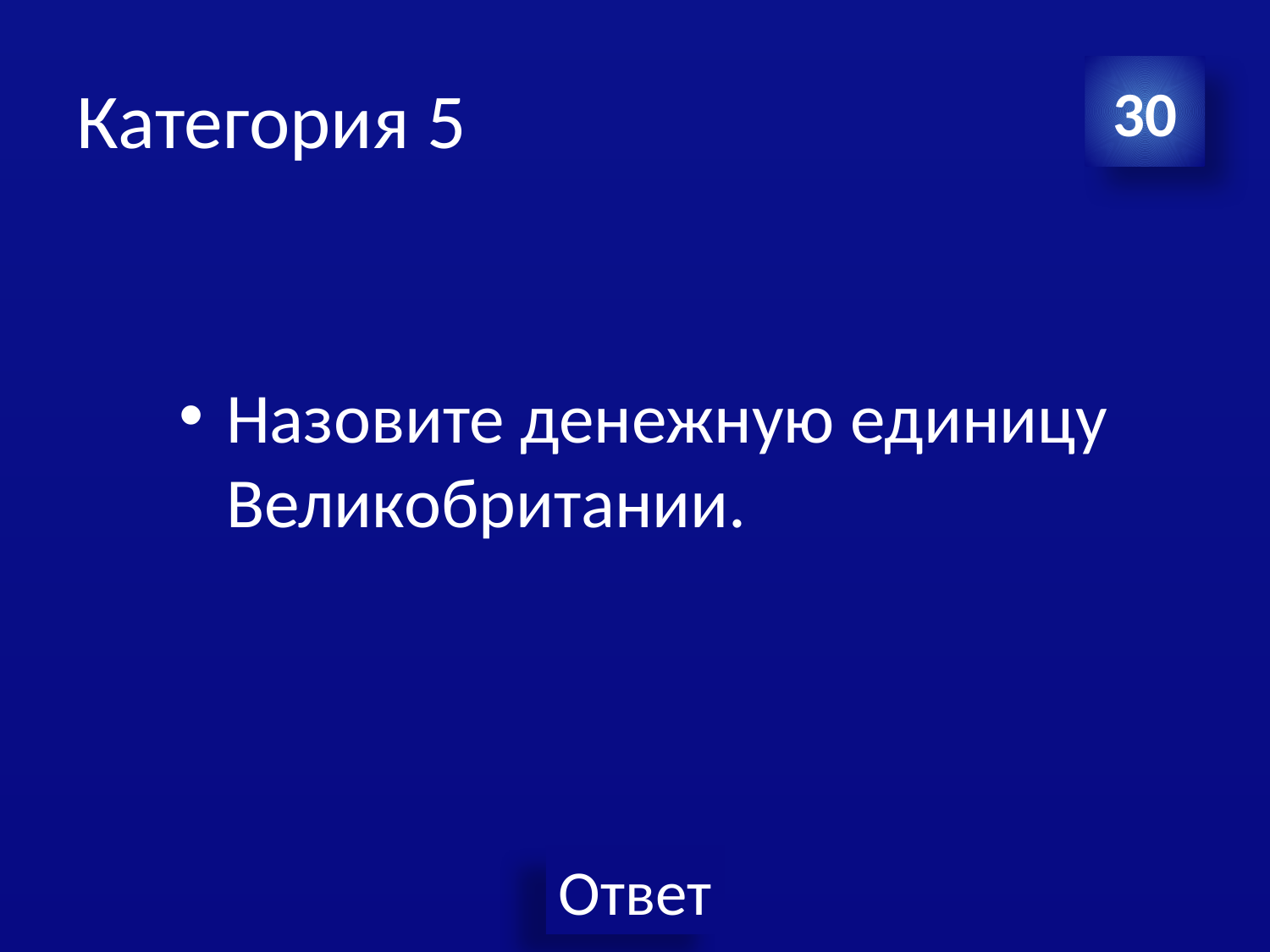

# Категория 5
30
Назовите денежную единицу Великобритании.